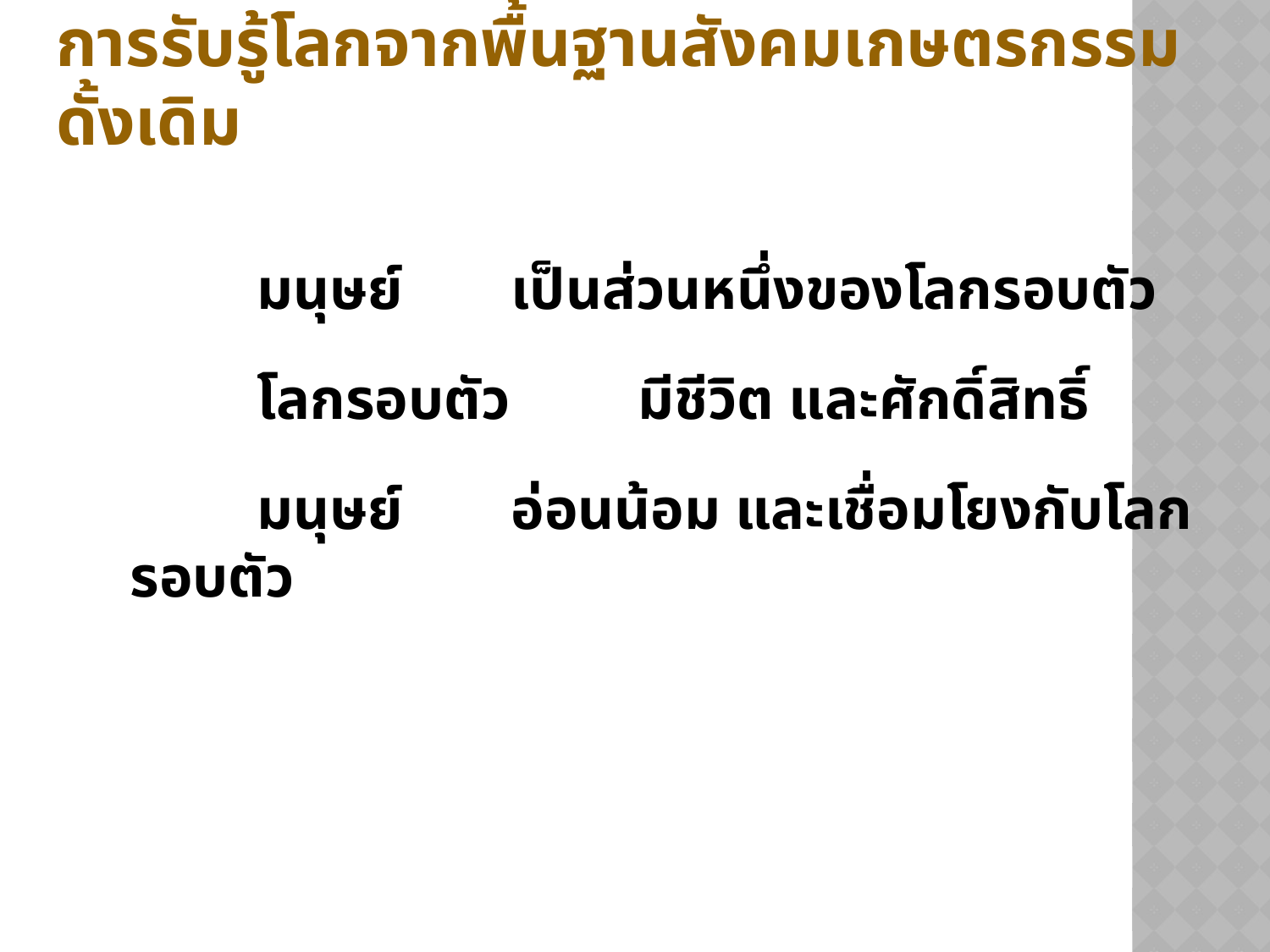

# การรับรู้โลกจากพื้นฐานสังคมเกษตรกรรมดั้งเดิม
		มนุษย์	เป็นส่วนหนึ่งของโลกรอบตัว

		โลกรอบตัว 	มีชีวิต และศักดิ์สิทธิ์

		มนุษย์	อ่อนน้อม และเชื่อมโยงกับโลกรอบตัว